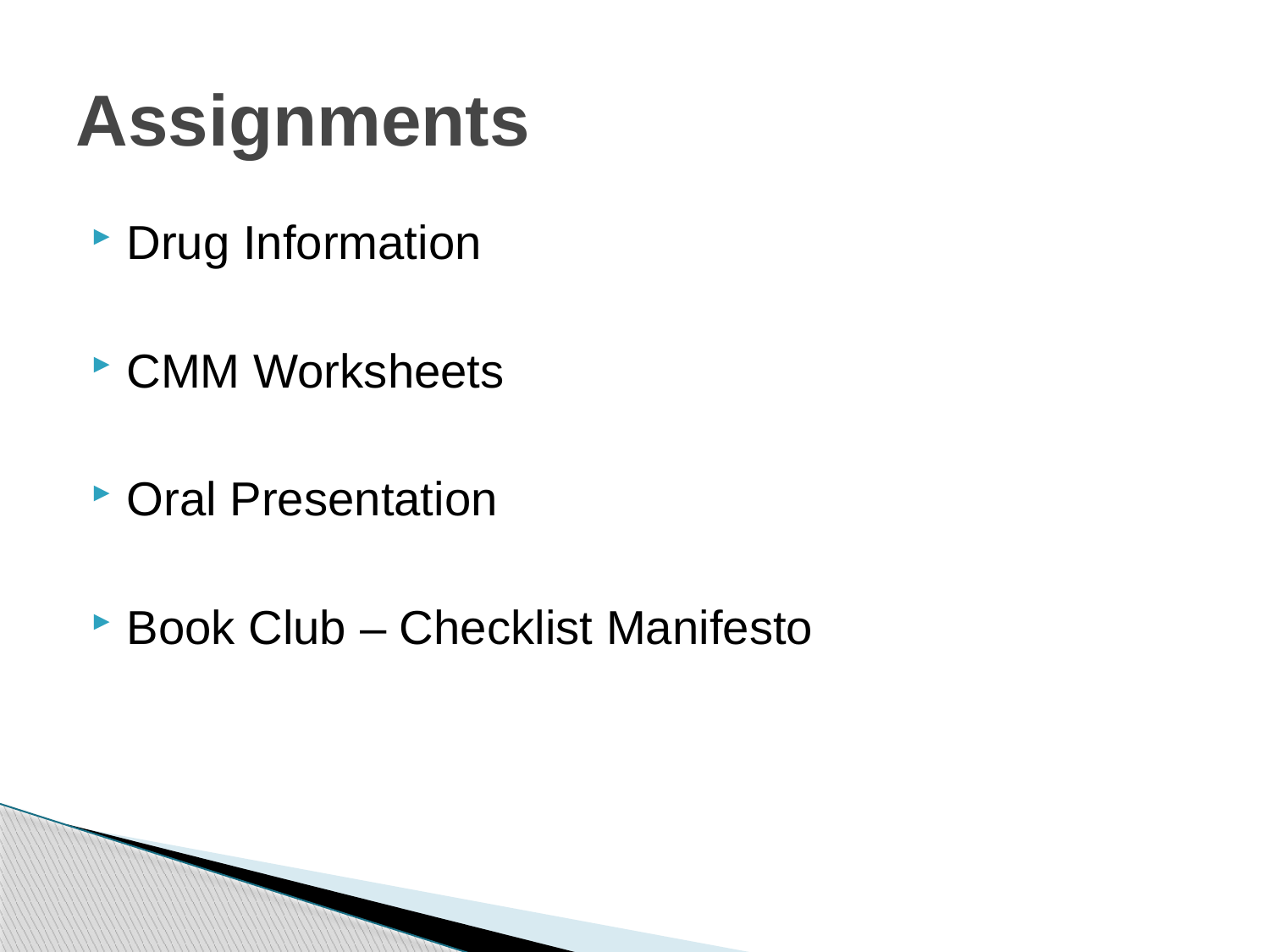

# Assignments
Drug Information

CMM Worksheets

Oral Presentation

Book Club – Checklist Manifesto